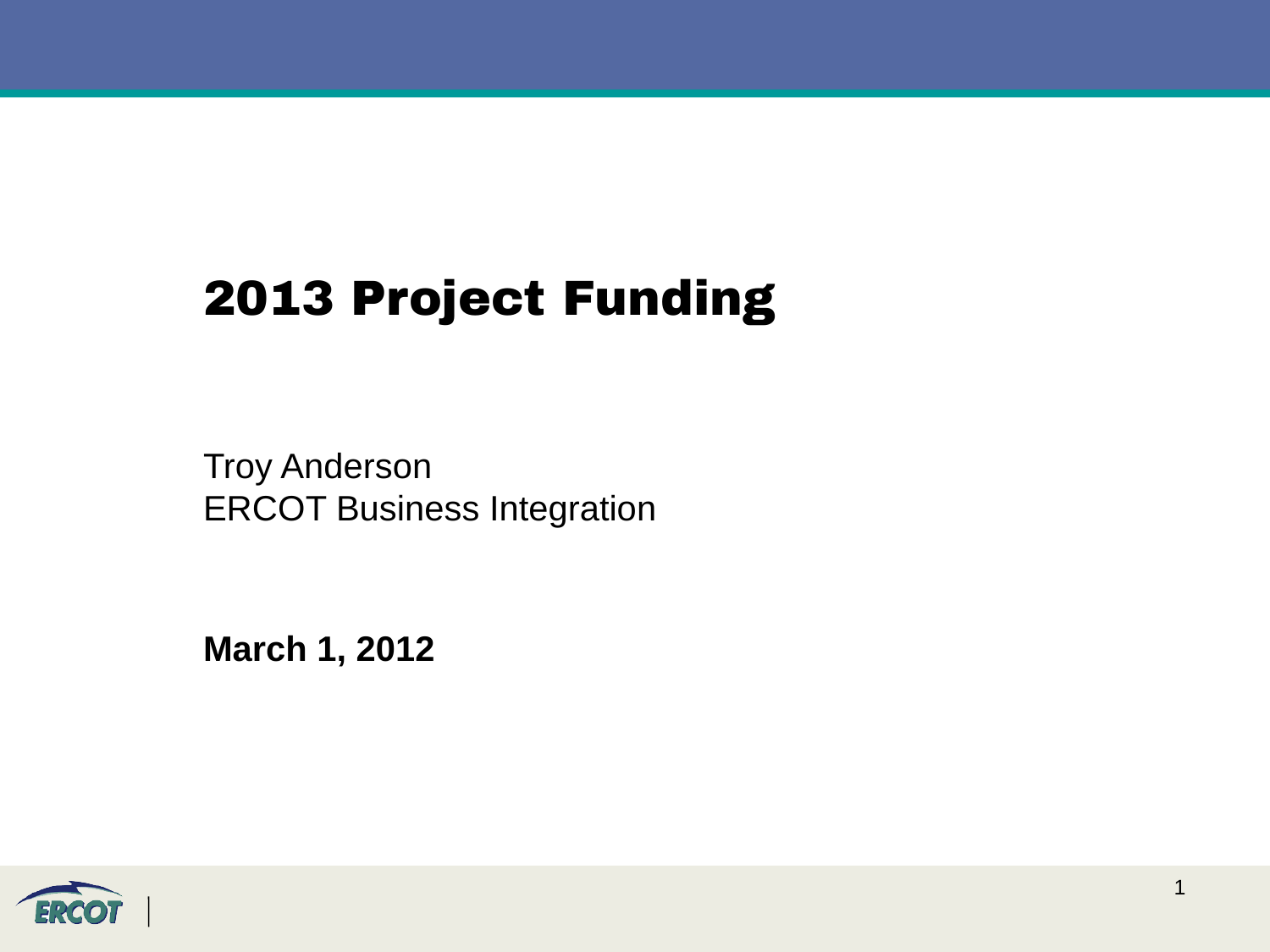

2013 Project Funding

Troy Anderson
ERCOT Business Integration

March 1, 2012